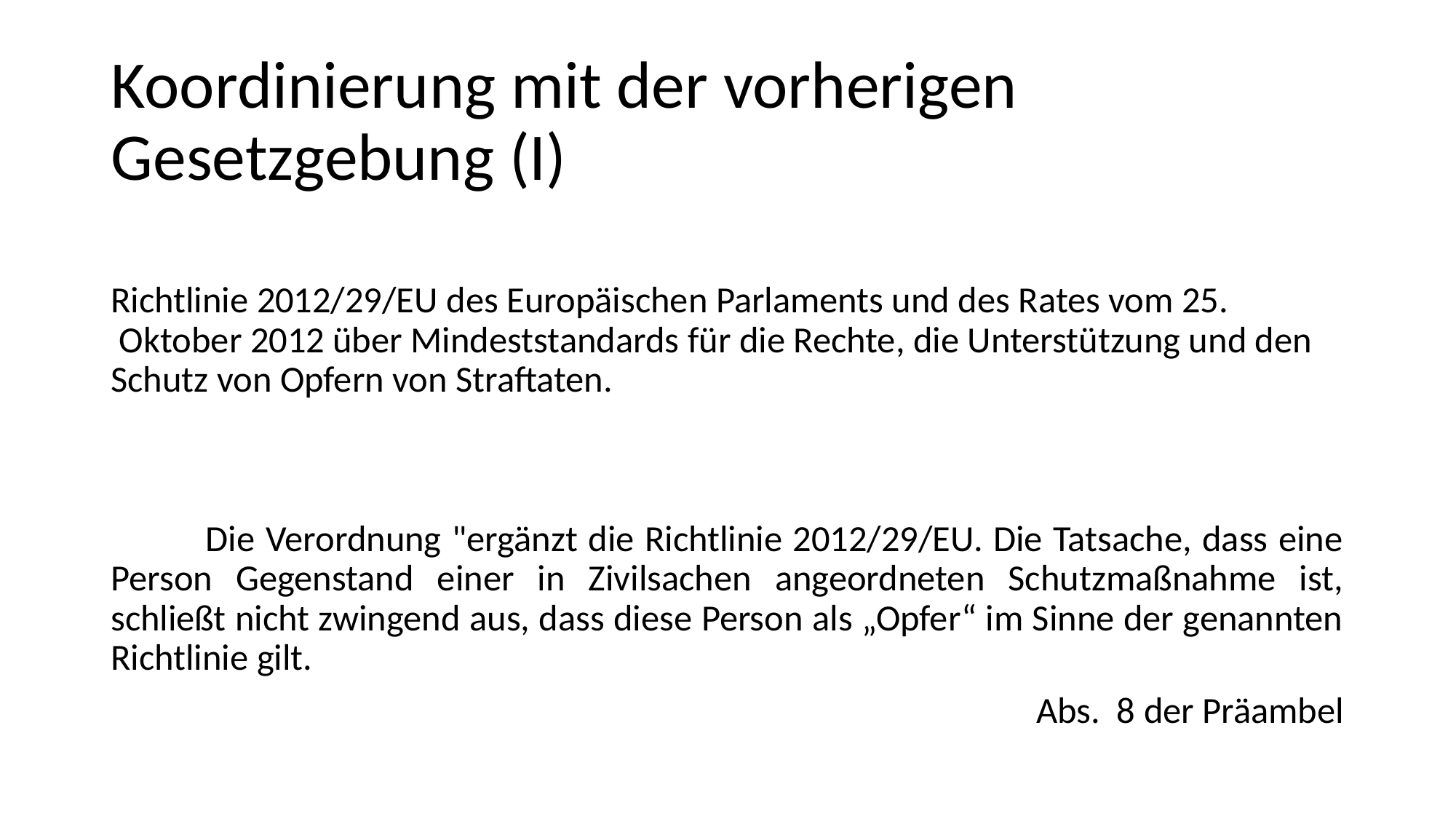

# Koordinierung mit der vorherigen Gesetzgebung (I)

Richtlinie 2012/29/EU des Europäischen Parlaments und des Rates vom 25.  Oktober 2012 über Mindeststandards für die Rechte, die Unterstützung und den Schutz von Opfern von Straftaten.

	Die Verordnung "ergänzt die Richtlinie 2012/29/EU. Die Tatsache, dass eine Person Gegenstand einer in Zivilsachen angeordneten Schutzmaßnahme ist, schließt nicht zwingend aus, dass diese Person als „Opfer“ im Sinne der genannten Richtlinie gilt.
Abs.  8 der Präambel